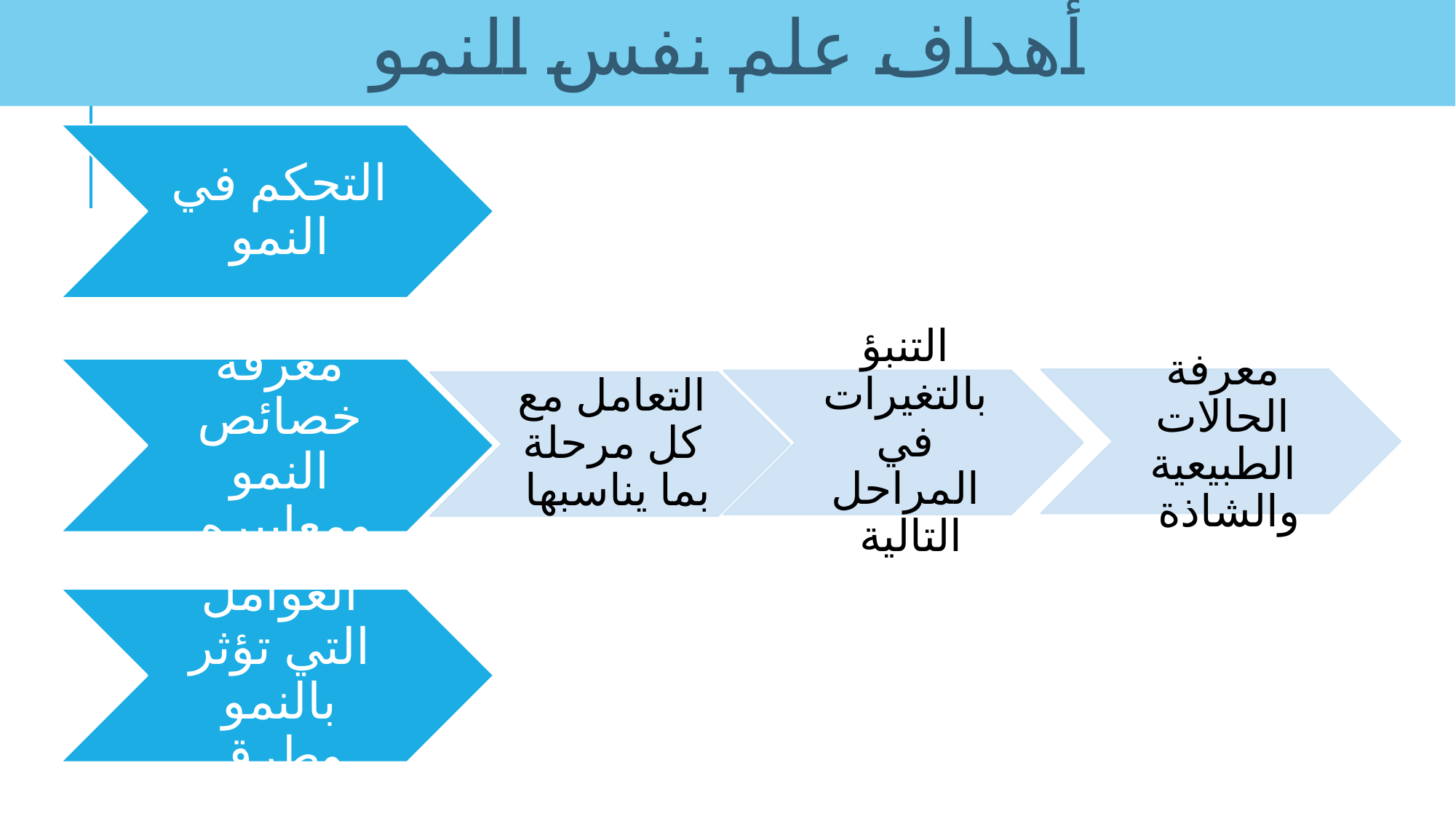

# أهداف علم نفس النمو
معرفة العوامل التي تؤثر بالنمو وطرق تأثيرها
معرفة خصائص النمو ومعاييره
التحكم في النمو
التعامل مع كل مرحلة بما يناسبها
التنبؤ بالتغيرات في المراحل التالية
معرفة الحالات الطبيعية والشاذة